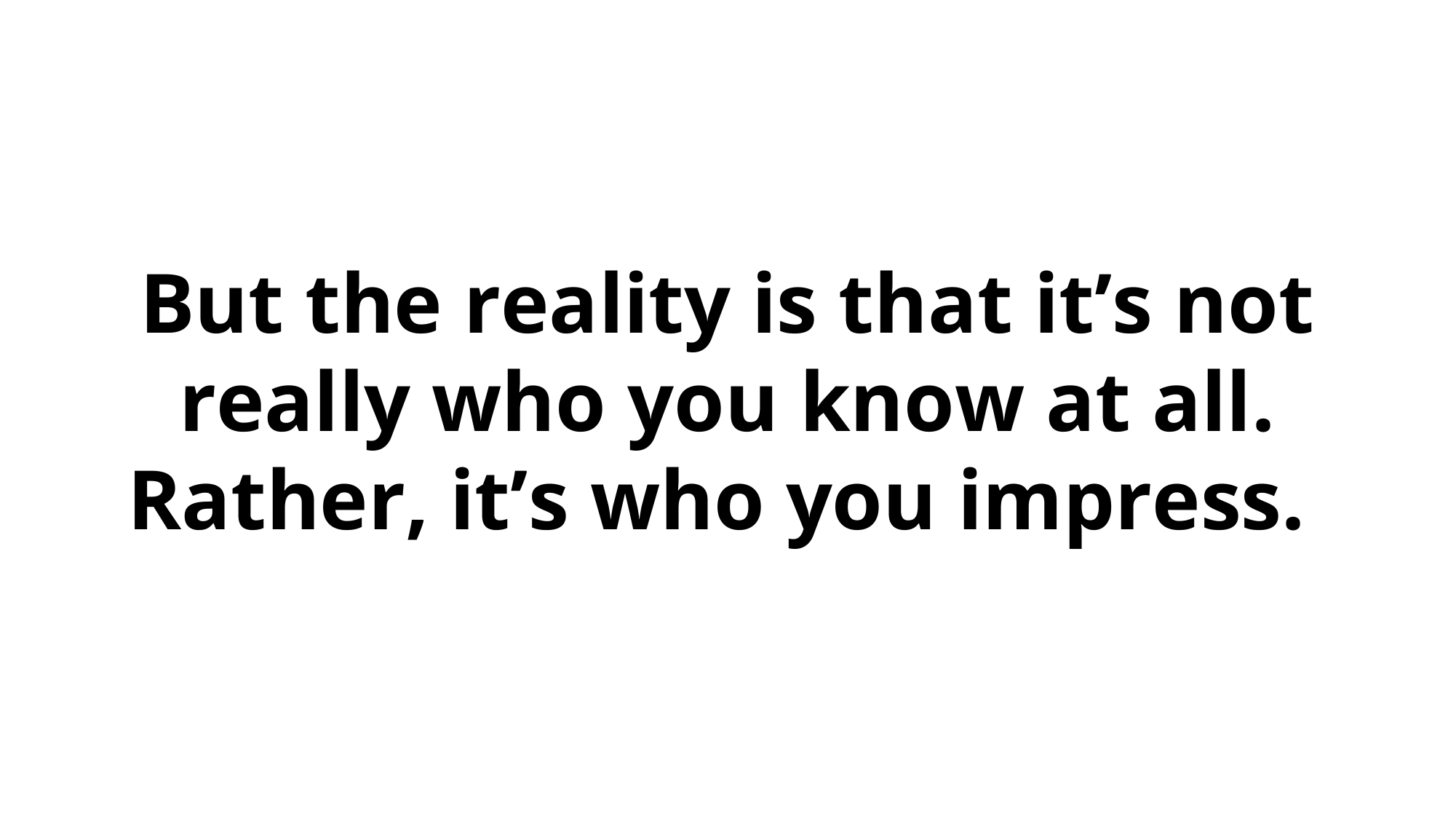

But the reality is that it’s not really who you know at all. Rather, it’s who you impress.